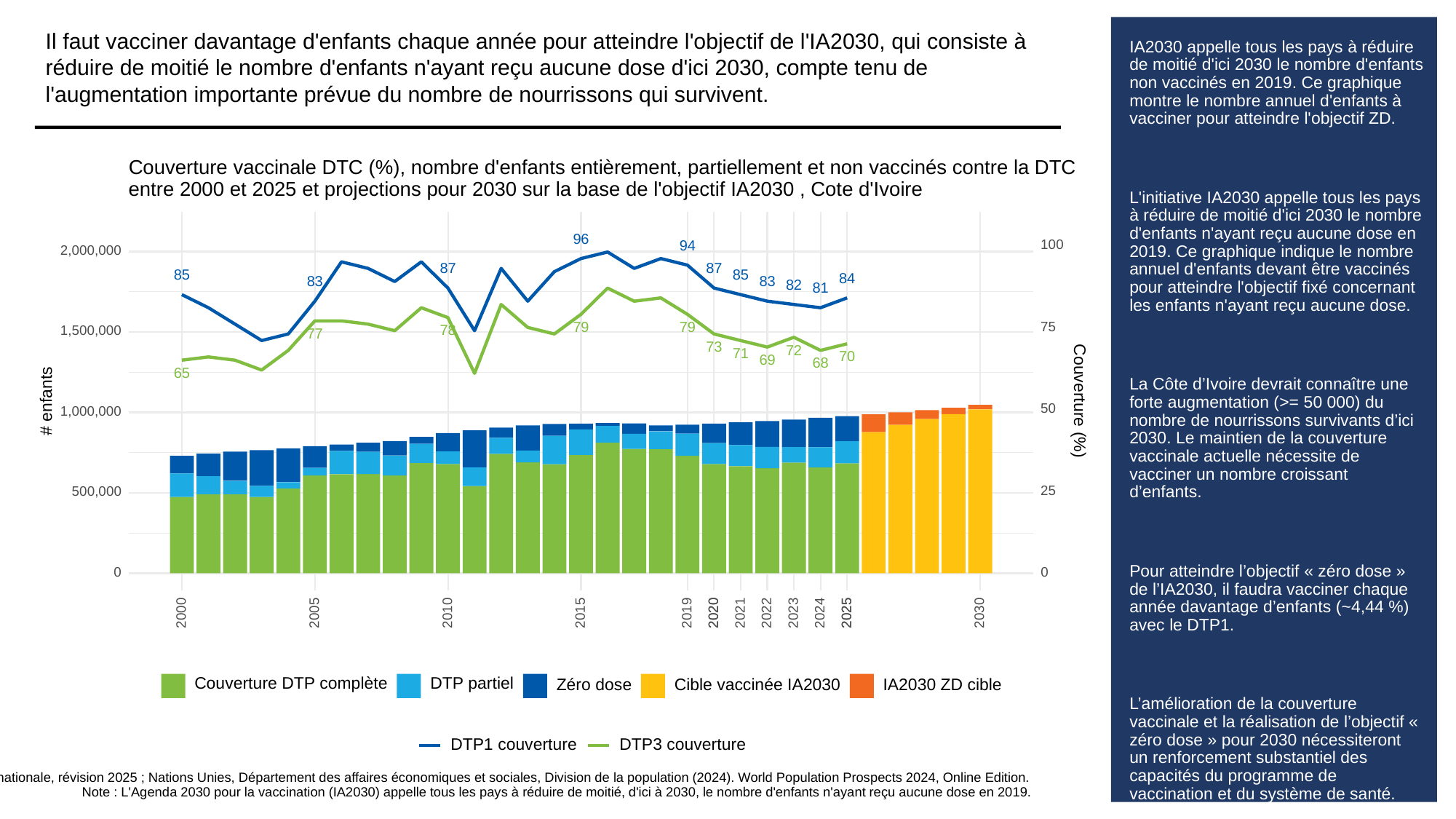

Il faut vacciner davantage d'enfants chaque année pour atteindre l'objectif de l'IA2030, qui consiste à réduire de moitié le nombre d'enfants n'ayant reçu aucune dose d'ici 2030, compte tenu de l'augmentation importante prévue du nombre de nourrissons qui survivent.
# IA2030 appelle tous les pays à réduire de moitié d'ici 2030 le nombre d'enfants non vaccinés en 2019. Ce graphique montre le nombre annuel d'enfants à vacciner pour atteindre l'objectif ZD.

L'initiative IA2030 appelle tous les pays à réduire de moitié d'ici 2030 le nombre d'enfants n'ayant reçu aucune dose en 2019. Ce graphique indique le nombre annuel d'enfants devant être vaccinés pour atteindre l'objectif fixé concernant les enfants n'ayant reçu aucune dose.

La Côte d’Ivoire devrait connaître une forte augmentation (>= 50 000) du nombre de nourrissons survivants d’ici 2030. Le maintien de la couverture vaccinale actuelle nécessite de vacciner un nombre croissant d’enfants.

Pour atteindre l’objectif « zéro dose » de l’IA2030, il faudra vacciner chaque année davantage d’enfants (~4,44 %) avec le DTP1.

L’amélioration de la couverture vaccinale et la réalisation de l’objectif « zéro dose » pour 2030 nécessiteront un renforcement substantiel des capacités du programme de vaccination et du système de santé.

Couverture vaccinale DTC (%), nombre d'enfants entièrement, partiellement et non vaccinés contre la DTC
entre 2000 et 2025 et projections pour 2030 sur la base de l'objectif IA2030 , Cote d'Ivoire

96
100
94
2,000,000

87
87
85
85
84
83
83
82
81

79
79
75
1,500,000
78
77

73
72
71
70
69
68
65

Couverture (%)
# enfants
50

1,000,000

500,000

25

0
0

2023
2030
2000
2005
2010
2015
2019
2020
2020
2021
2022
2024
2025
2025

Couverture DTP complète
DTP partiel
Cible vaccinée IA2030
Zéro dose
IA2030 ZD cible
DTP3 couverture
DTP1 couverture

Sources : Estimations OMS/UNICEF de la couverture vaccinale nationale, révision 2025 ; Nations Unies, Département des affaires économiques et sociales, Division de la population (2024). World Population Prospects 2024, Online Edition.
Note : L'Agenda 2030 pour la vaccination (IA2030) appelle tous les pays à réduire de moitié, d'ici à 2030, le nombre d'enfants n'ayant reçu aucune dose en 2019.